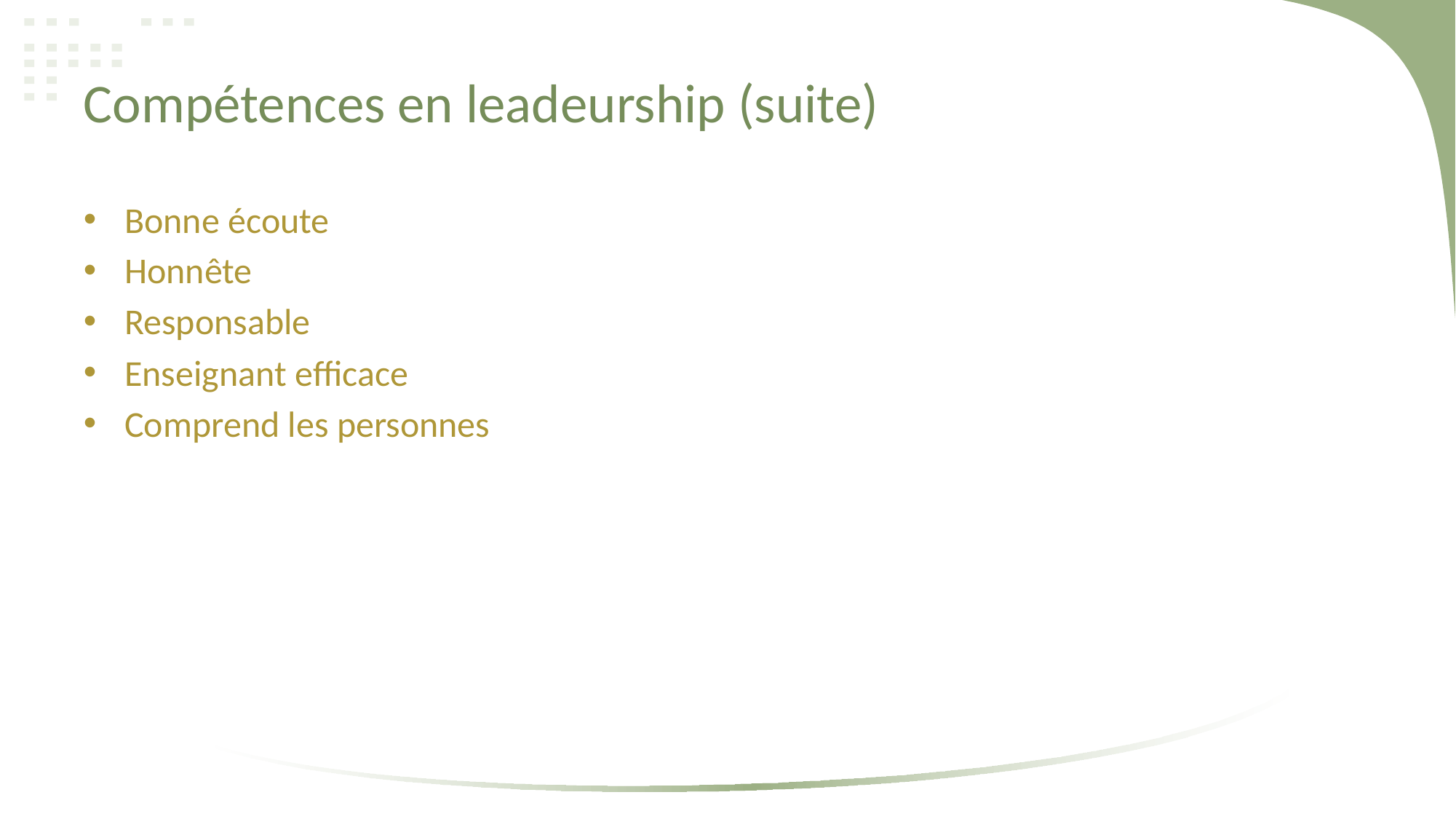

# Compétences en leadeurship (suite)
Bonne écoute
Honnête
Responsable
Enseignant efficace
Comprend les personnes